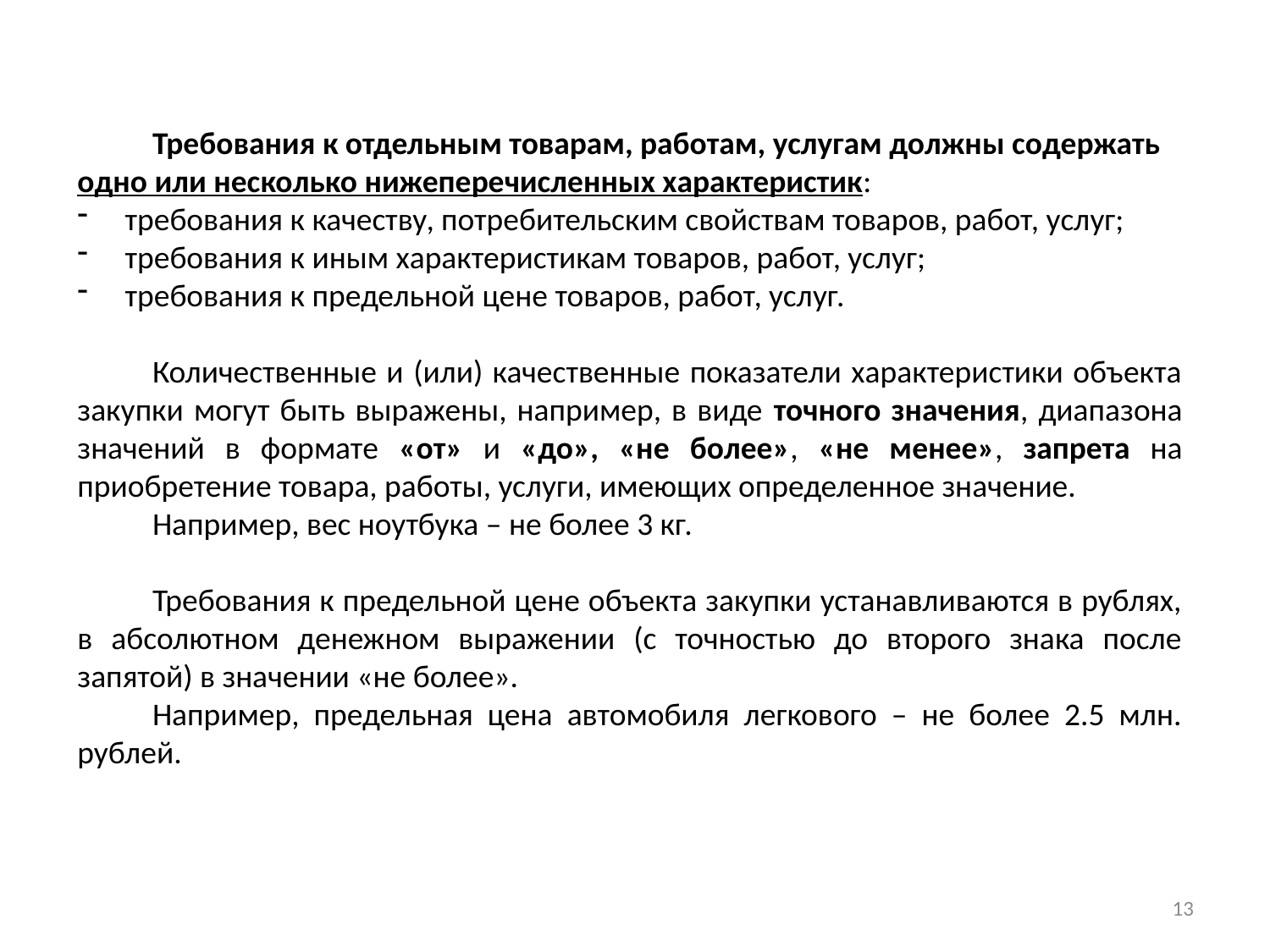

Требования к отдельным товарам, работам, услугам должны содержать одно или несколько нижеперечисленных характеристик:
требования к качеству, потребительским свойствам товаров, работ, услуг;
требования к иным характеристикам товаров, работ, услуг;
требования к предельной цене товаров, работ, услуг.

Количественные и (или) качественные показатели характеристики объекта закупки могут быть выражены, например, в виде точного значения, диапазона значений в формате «от» и «до», «не более», «не менее», запрета на приобретение товара, работы, услуги, имеющих определенное значение.
Например, вес ноутбука – не более 3 кг.

Требования к предельной цене объекта закупки устанавливаются в рублях, в абсолютном денежном выражении (с точностью до второго знака после запятой) в значении «не более».
Например, предельная цена автомобиля легкового – не более 2.5 млн. рублей.

13